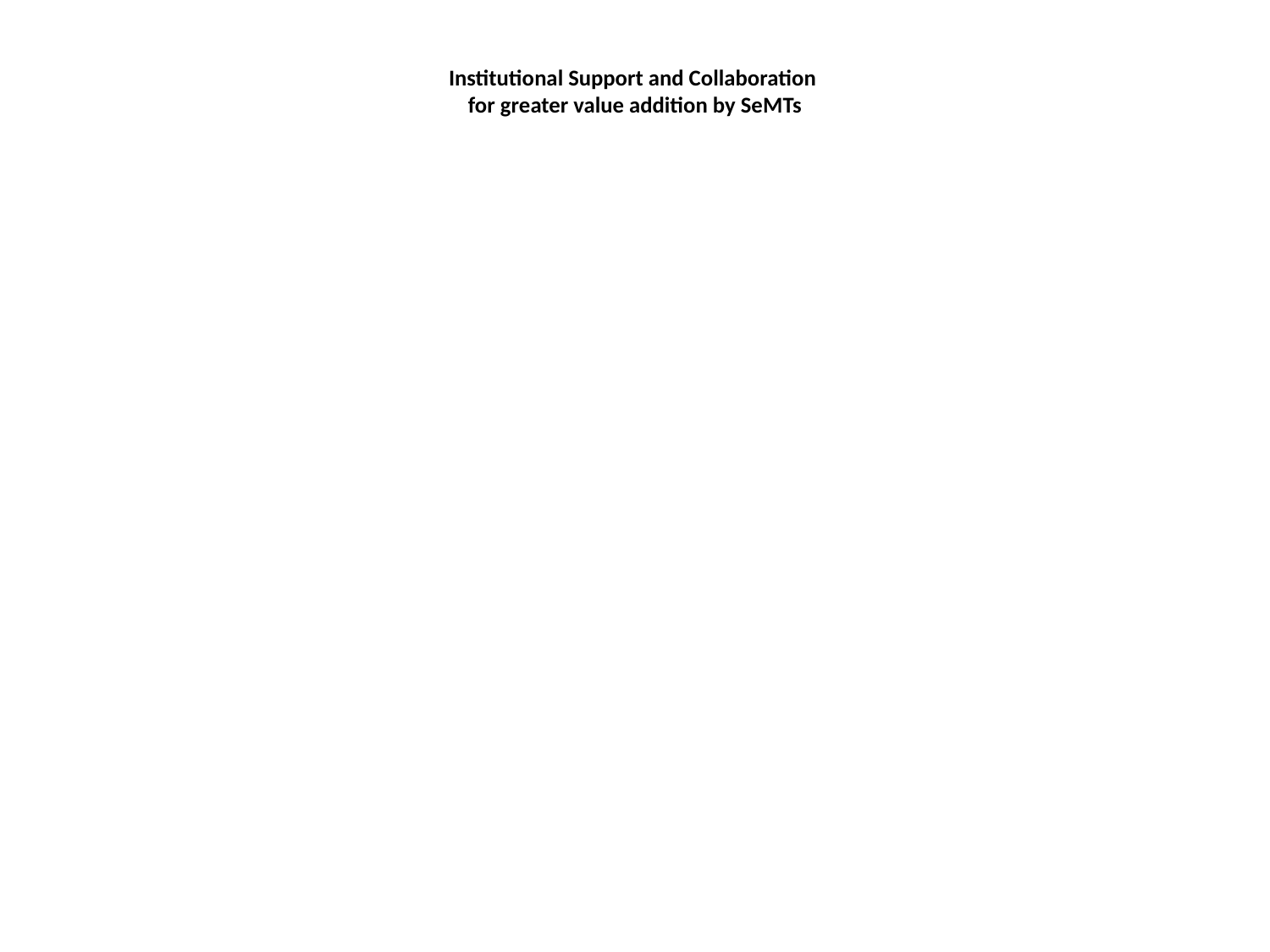

# Institutional Support and Collaboration for greater value addition by SeMTs